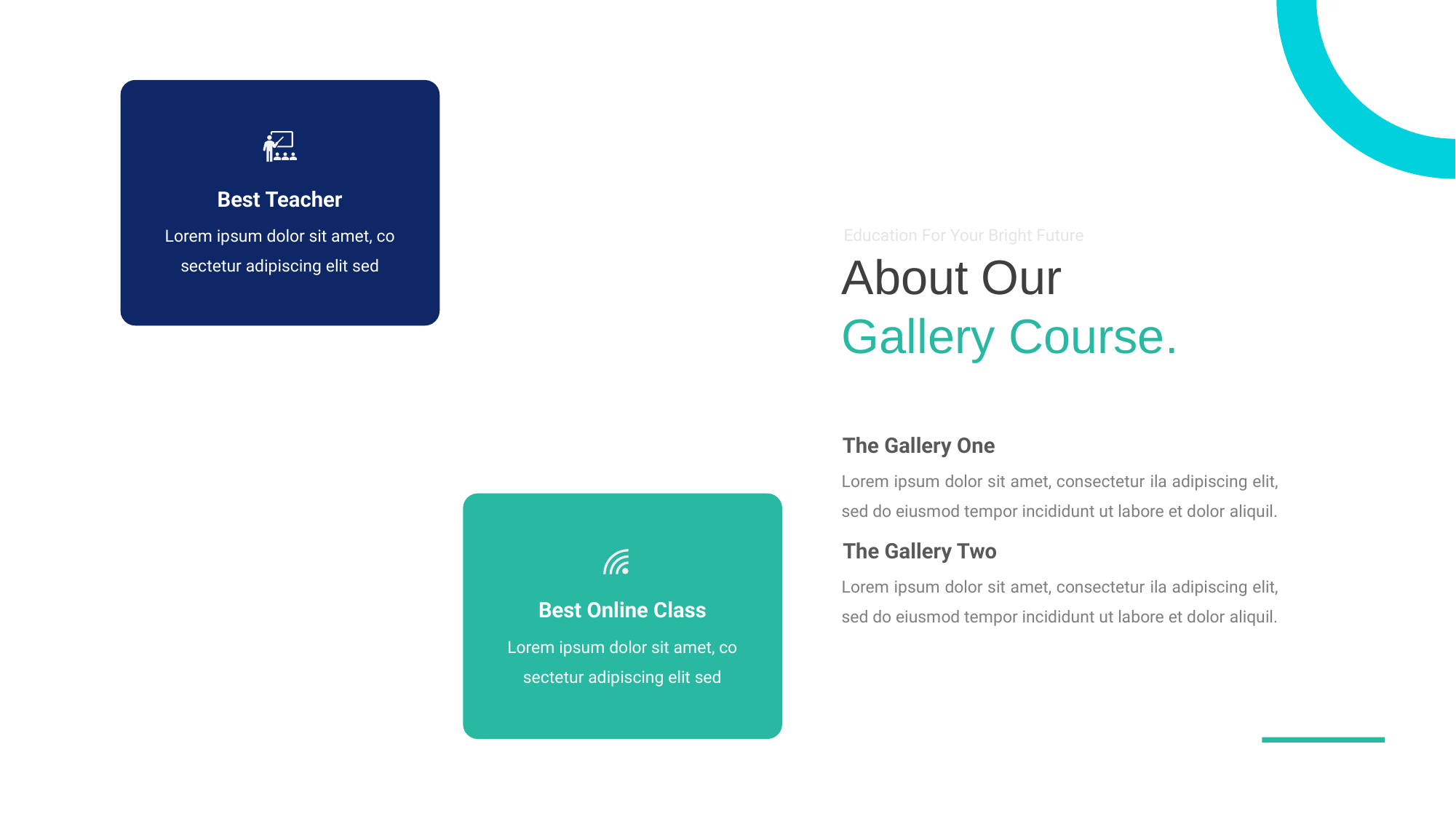

Best Teacher
Lorem ipsum dolor sit amet, co sectetur adipiscing elit sed
Education For Your Bright Future
About Our Gallery Course.

The Gallery One
Lorem ipsum dolor sit amet, consectetur ila adipiscing elit, sed do eiusmod tempor incididunt ut labore et dolor aliquil.

The Gallery Two

Lorem ipsum dolor sit amet, consectetur ila adipiscing elit, sed do eiusmod tempor incididunt ut labore et dolor aliquil.
Best Online Class
Lorem ipsum dolor sit amet, co sectetur adipiscing elit sed